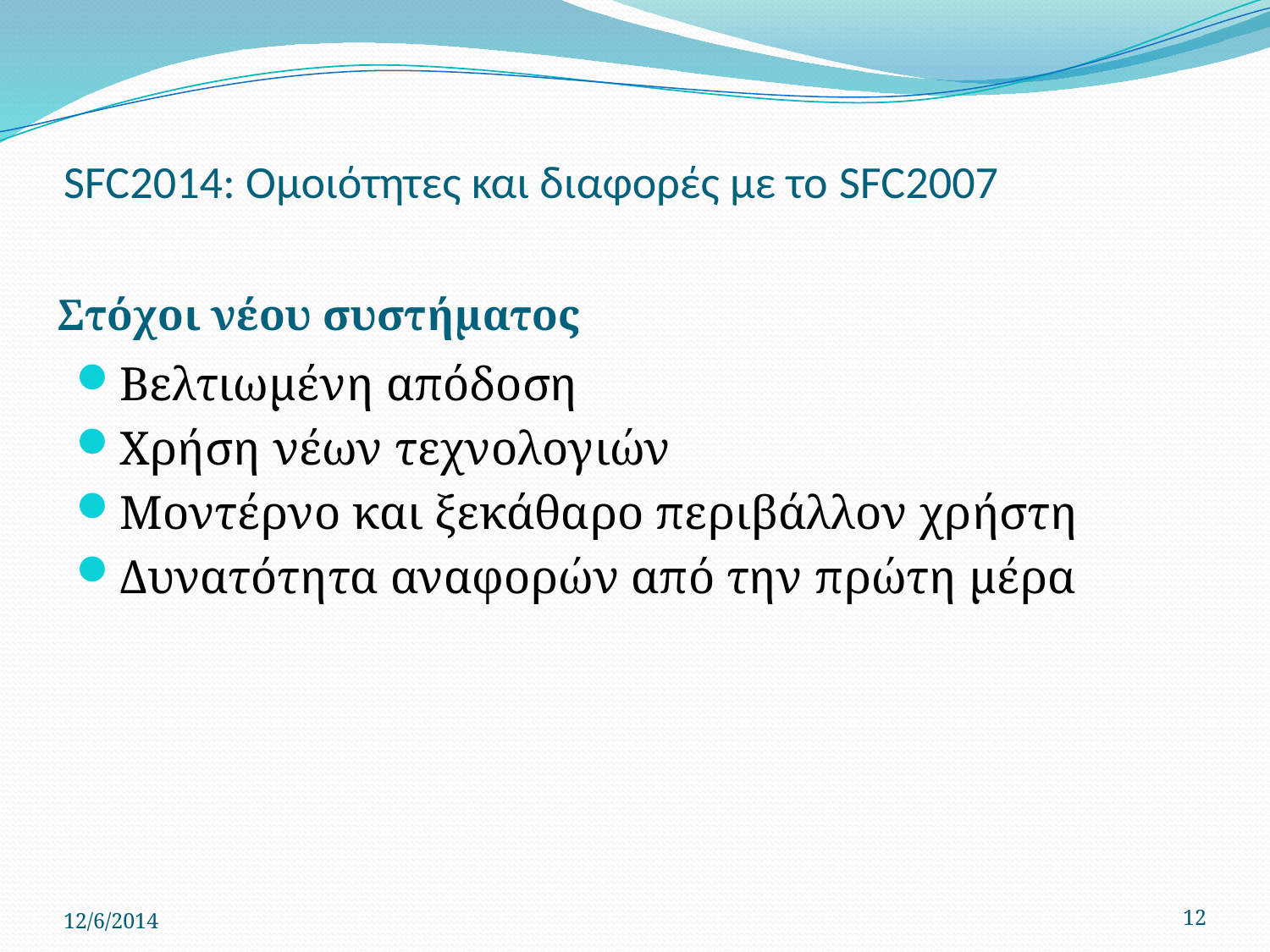

# SFC2014: Ομοιότητες και διαφορές με το SFC2007
Στόχοι νέου συστήματος
Βελτιωμένη απόδοση
Χρήση νέων τεχνολογιών
Μοντέρνο και ξεκάθαρο περιβάλλον χρήστη
Δυνατότητα αναφορών από την πρώτη μέρα

12/6/2014
12